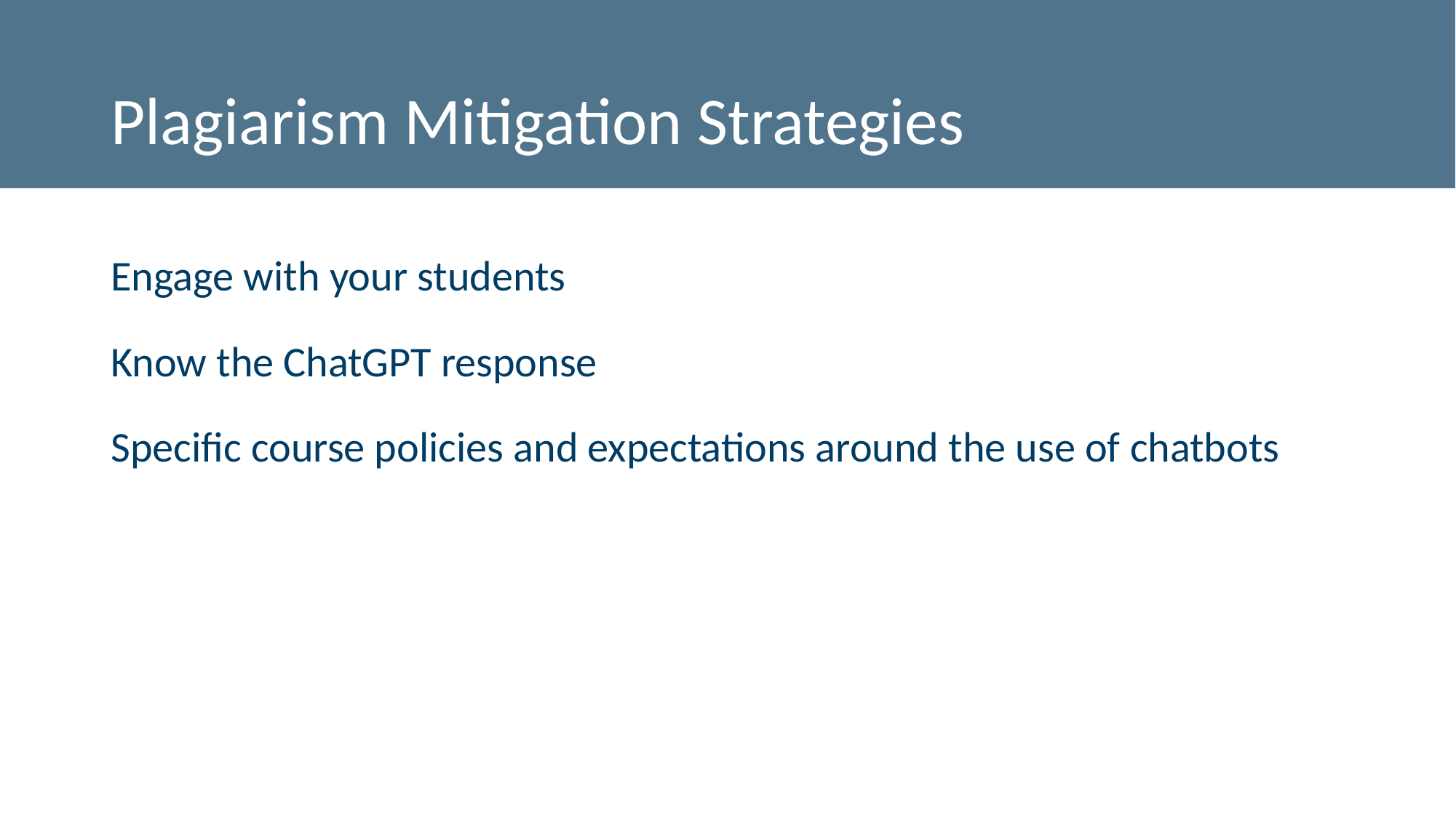

# Plagiarism Mitigation Strategies

Engage with your students
Know the ChatGPT response
Specific course policies and expectations around the use of chatbots